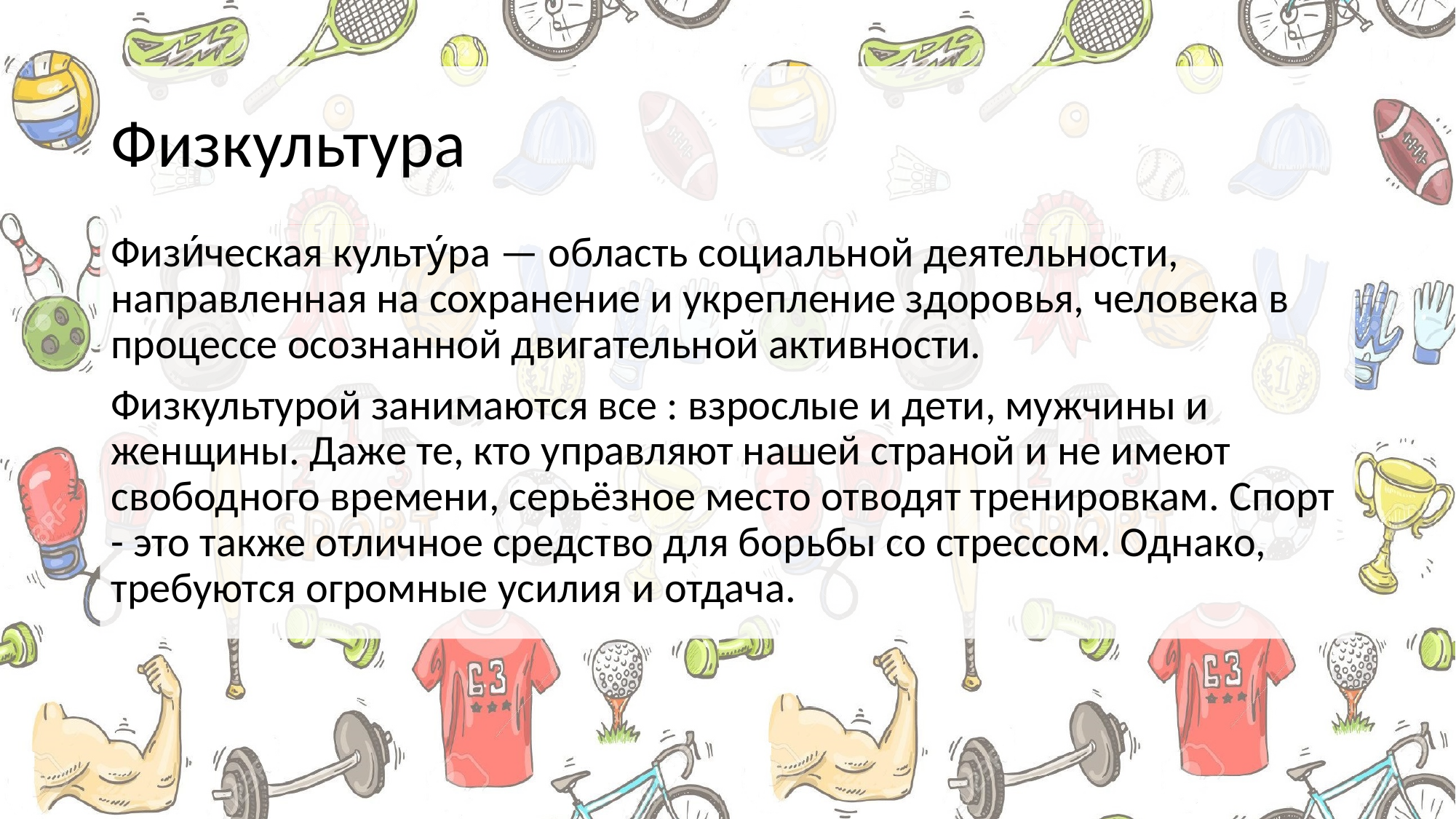

# Физкультура
Физи́ческая культу́ра — область социальной деятельности, направленная на сохранение и укрепление здоровья, человека в процессе осознанной двигательной активности.
Физкультурой занимаются все : взрослые и дети, мужчины и женщины. Даже те, кто управляют нашей страной и не имеют свободного времени, серьёзное место отводят тренировкам. Спорт - это также отличное средство для борьбы со стрессом. Однако, требуются огромные усилия и отдача.